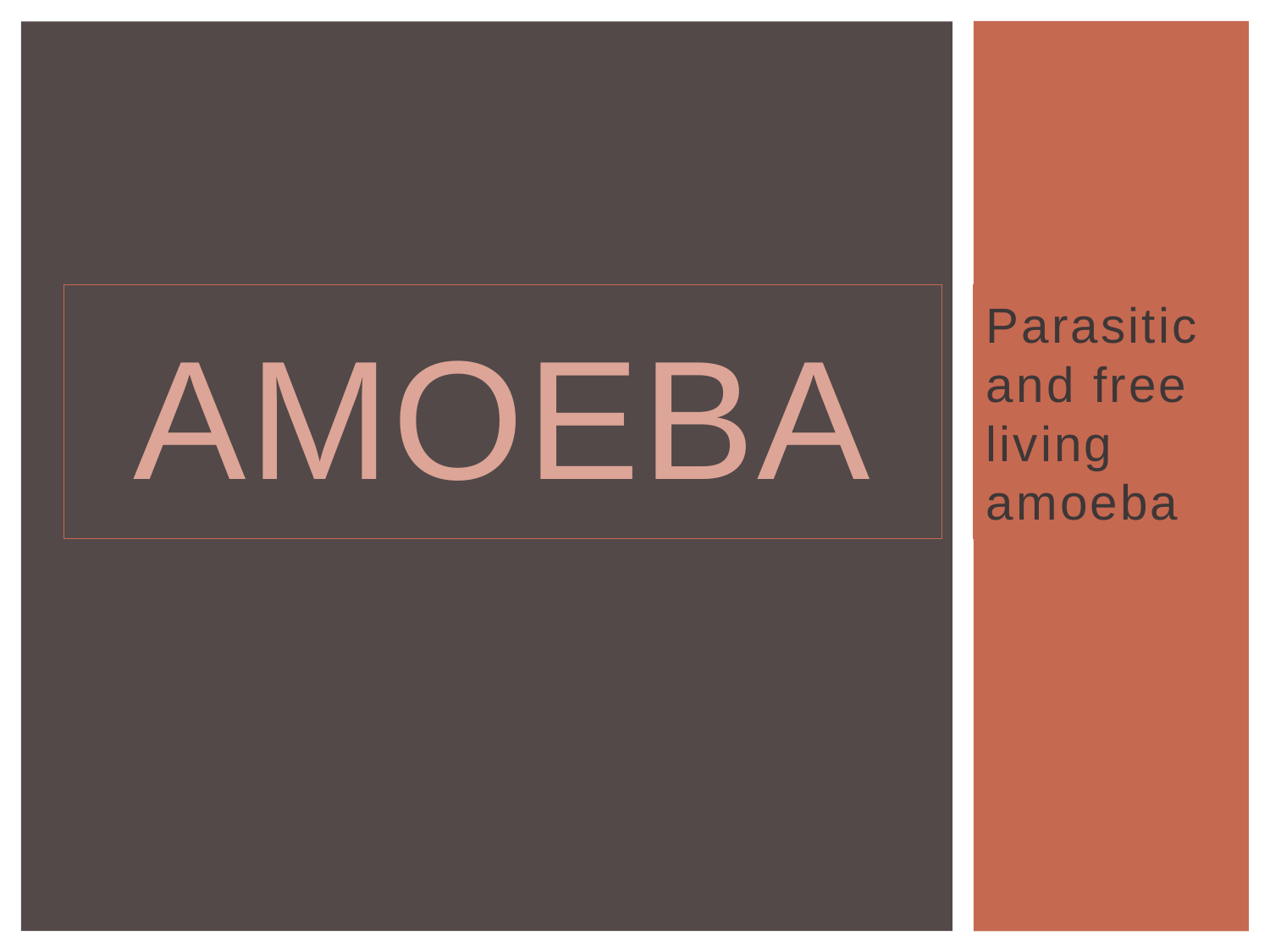

# Amoeba
Parasitic and free living amoeba